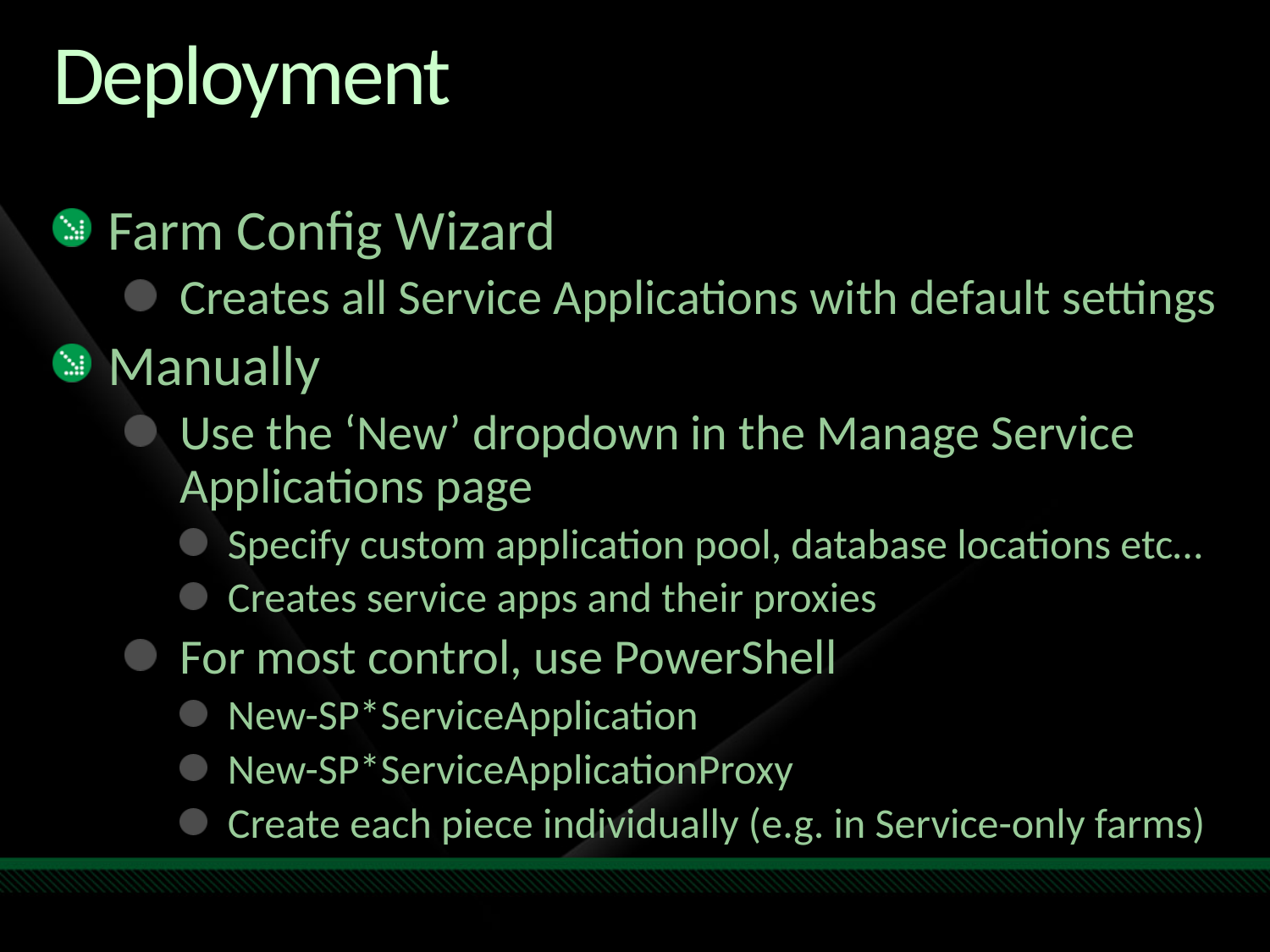

# Deployment
Farm Config Wizard
Creates all Service Applications with default settings
Manually
Use the ‘New’ dropdown in the Manage Service Applications page
Specify custom application pool, database locations etc…
Creates service apps and their proxies
For most control, use PowerShell
New-SP*ServiceApplication
New-SP*ServiceApplicationProxy
Create each piece individually (e.g. in Service-only farms)